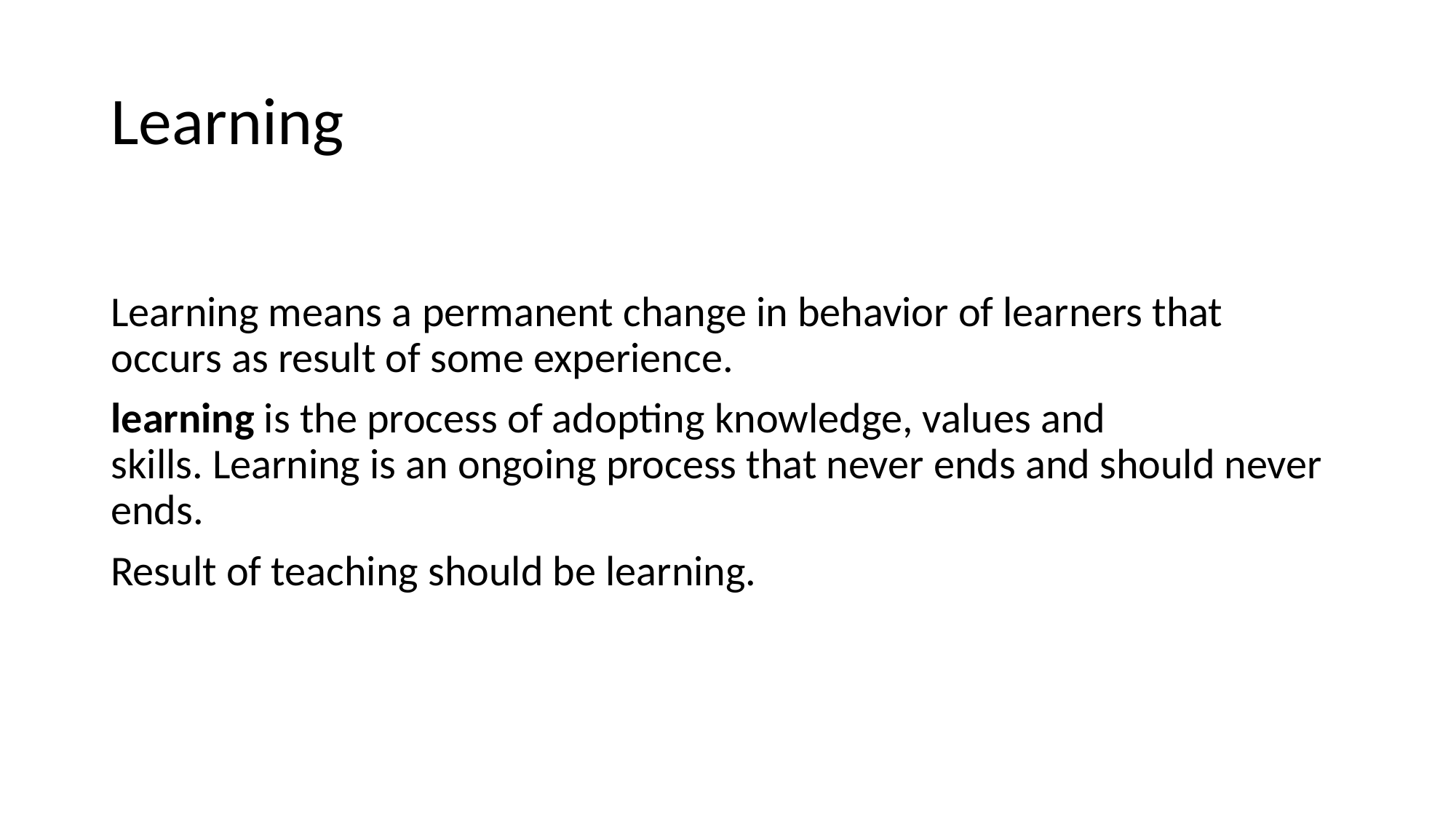

# Learning

Learning means a permanent change in behavior of learners that occurs as result of some experience.
learning is the process of adopting knowledge, values and skills. Learning is an ongoing process that never ends and should never ends.
Result of teaching should be learning.